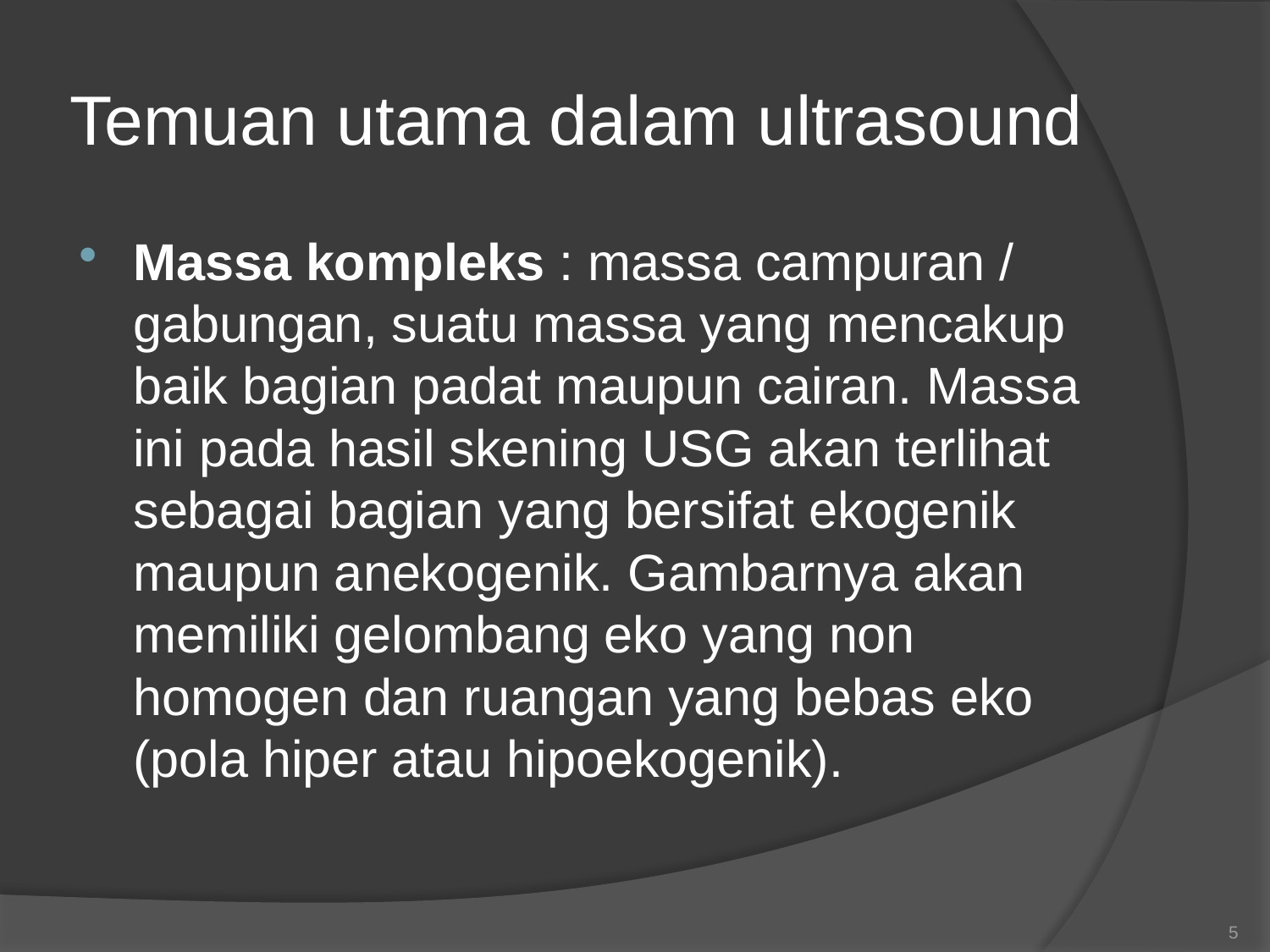

# Temuan utama dalam ultrasound
Massa kompleks : massa campuran / gabungan, suatu massa yang mencakup baik bagian padat maupun cairan. Massa ini pada hasil skening USG akan terlihat sebagai bagian yang bersifat ekogenik maupun anekogenik. Gambarnya akan memiliki gelombang eko yang non homogen dan ruangan yang bebas eko (pola hiper atau hipoekogenik).
5